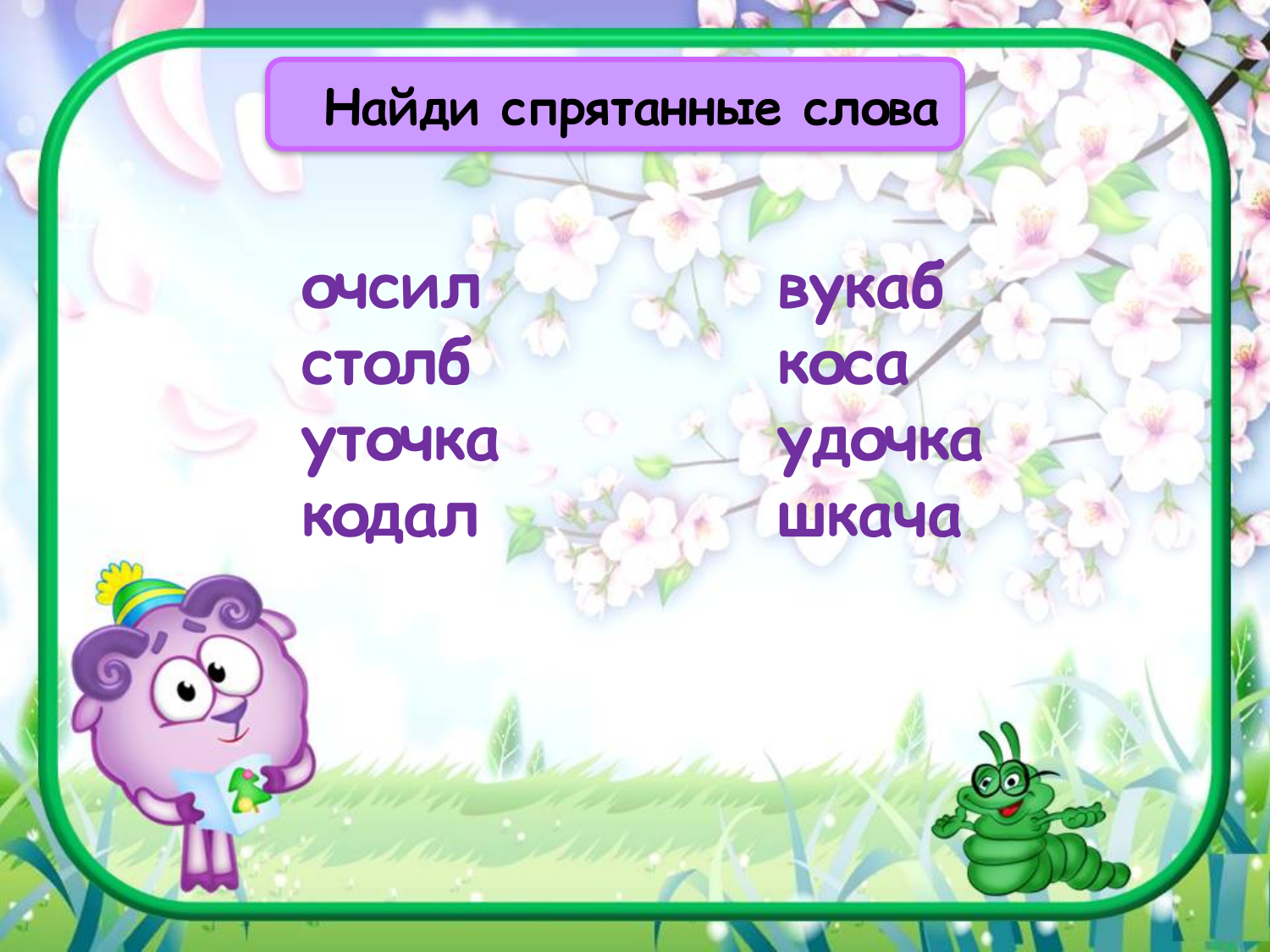

Найди спрятанные слова
очсил
столб
уточка
кодал
вукаб
коса
удочка
шкача